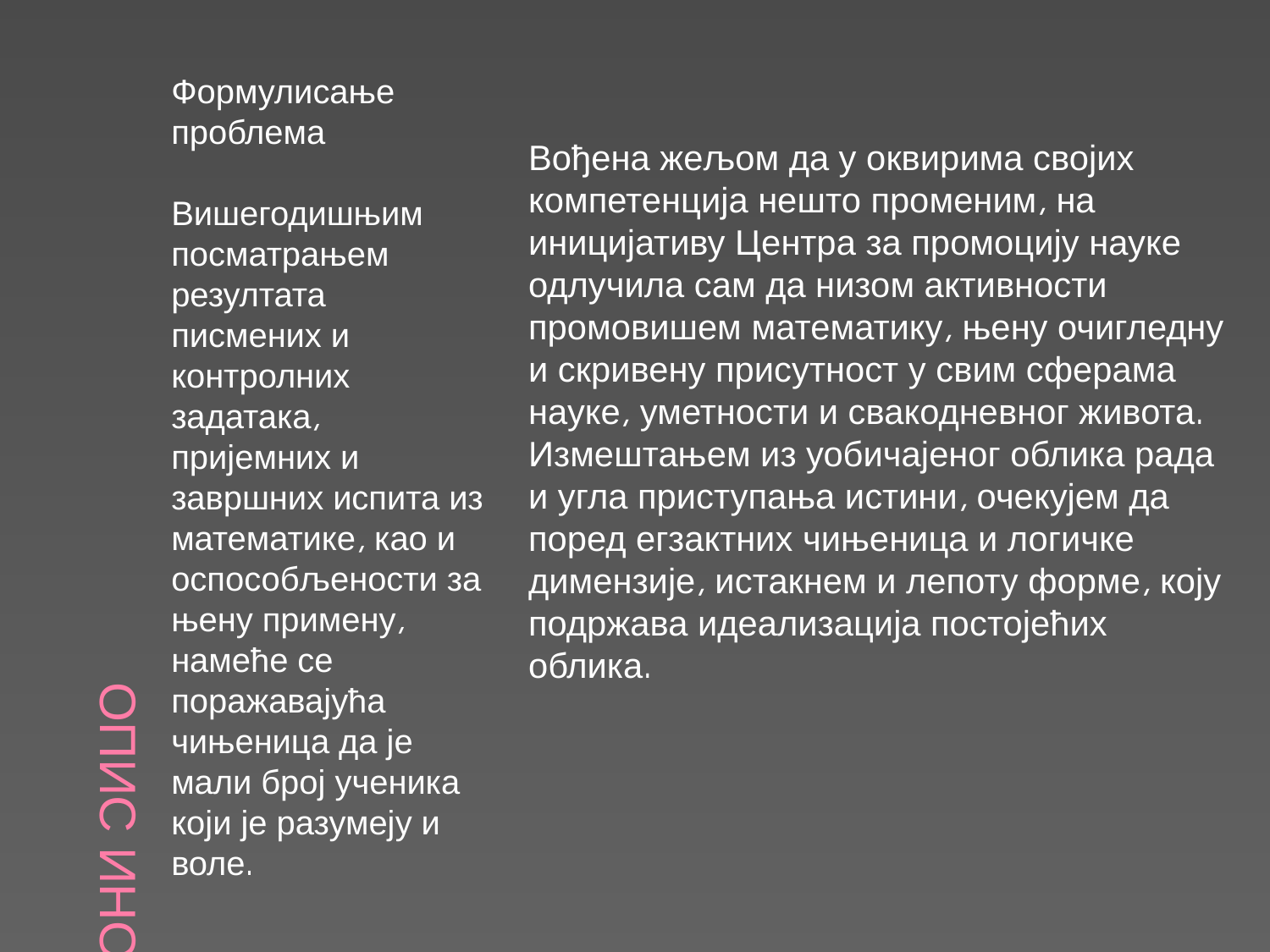

Вођена жељом да у оквирима својих компетенција нешто променим, на иницијативу Центра за промоцију науке одлучила сам да низом активности промовишем математику, њену очигледну и скривену присутност у свим сферама науке, уметности и свакодневног живота. Измештањем из уобичајеног облика рада и угла приступања истини, очекујем да поред егзактних чињеница и логичке димензије, истакнем и лепоту форме, коју подржава идеализација постојећих облика.
# Опис иновације
Формулисање проблема

Вишегодишњим посматрањем резултата писмених и контролних задатака, пријемних и завршних испита из математике, као и оспособљености за њену примену, намеће се поражавајућа чињеница да је мали број ученика који је разумеју и воле.